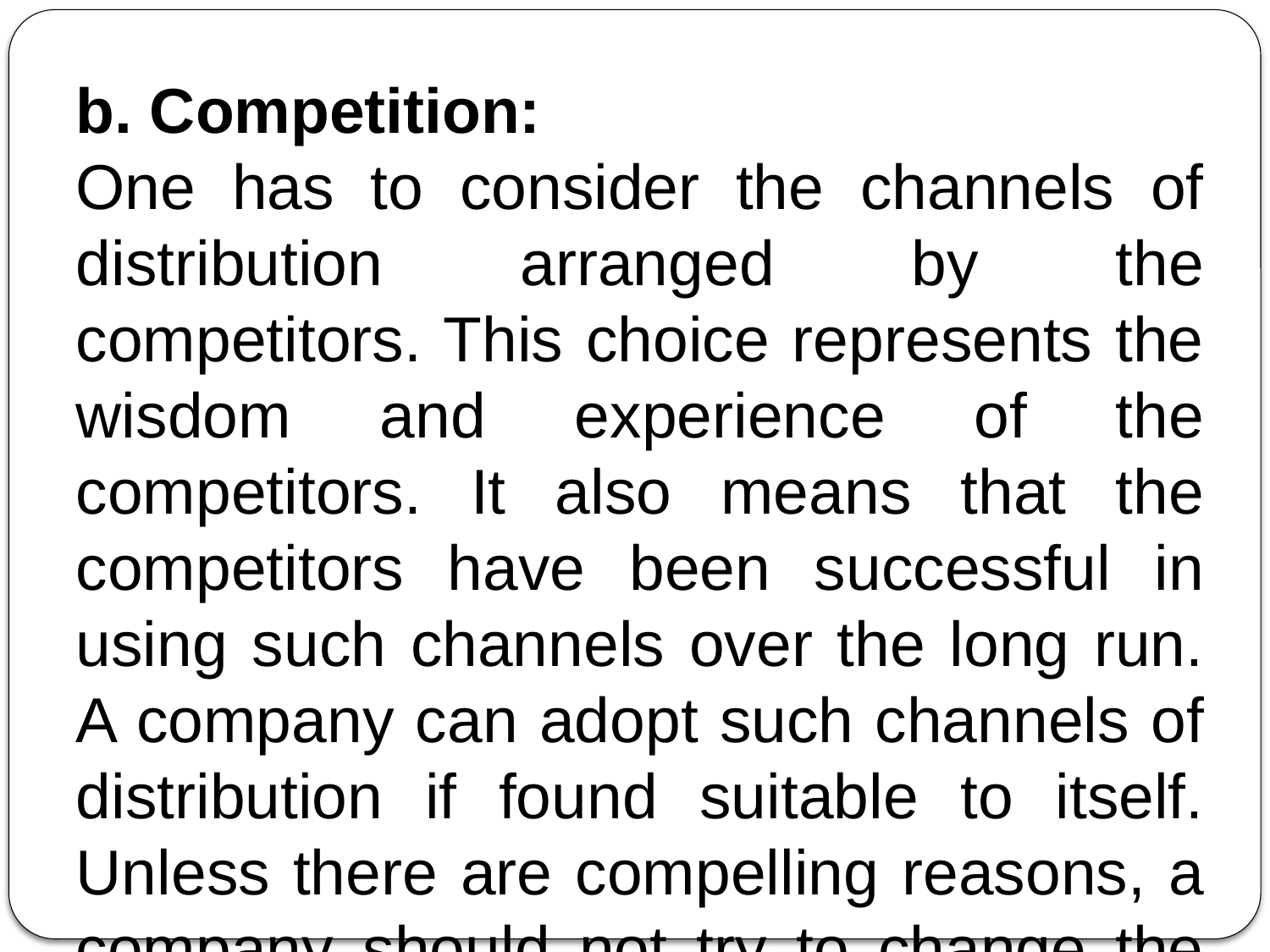

b. Competition:
One has to consider the channels of distribution arranged by the competitors. This choice represents the wisdom and experience of the competitors. It also means that the competitors have been successful in using such channels over the long run. A company can adopt such channels of distribution if found suitable to itself. Unless there are compelling reasons, a company should not try to change the pattern of distribution as compared with that of the competition.